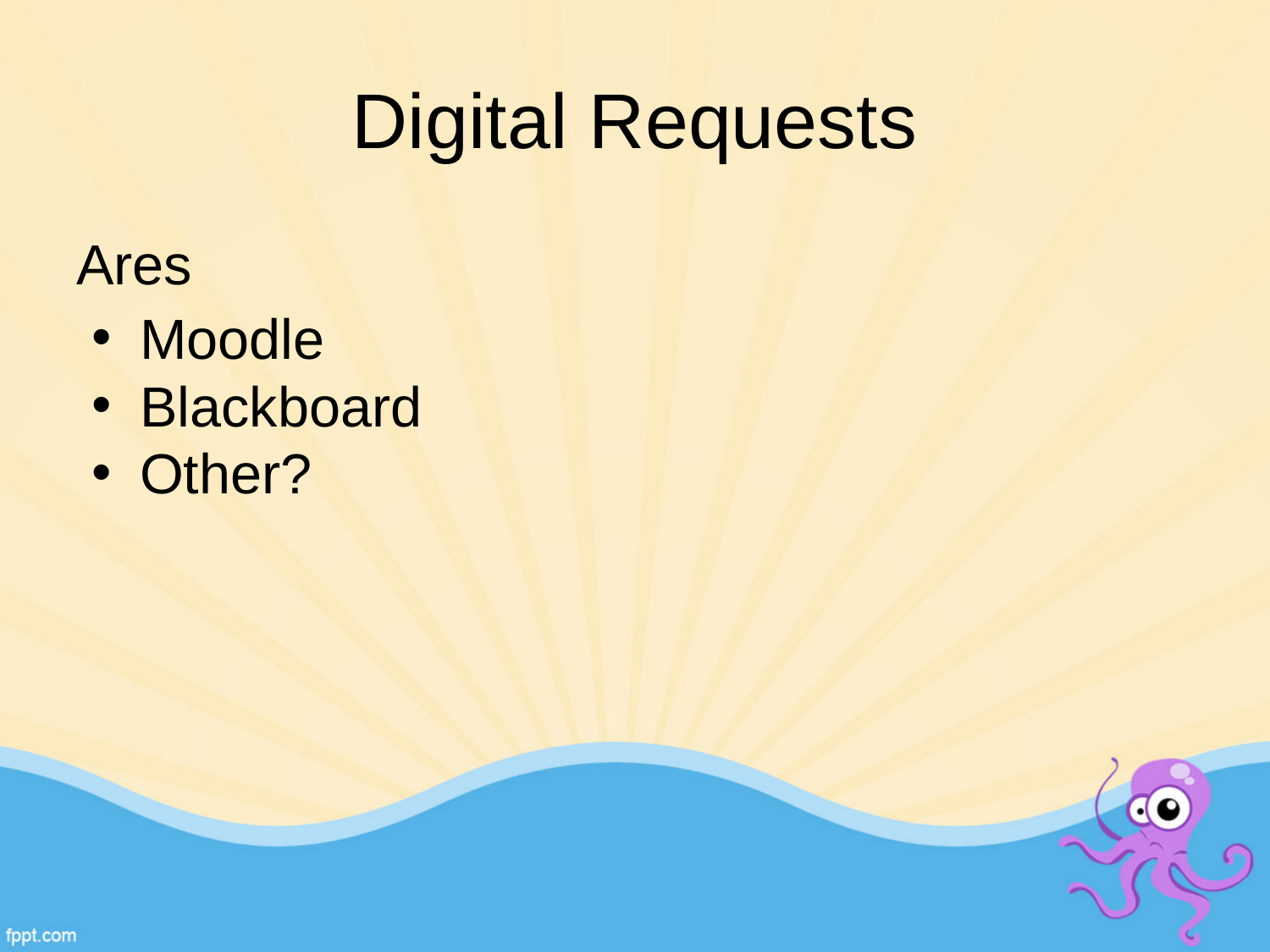

# Digital Requests
Ares
Moodle
Blackboard
Other?